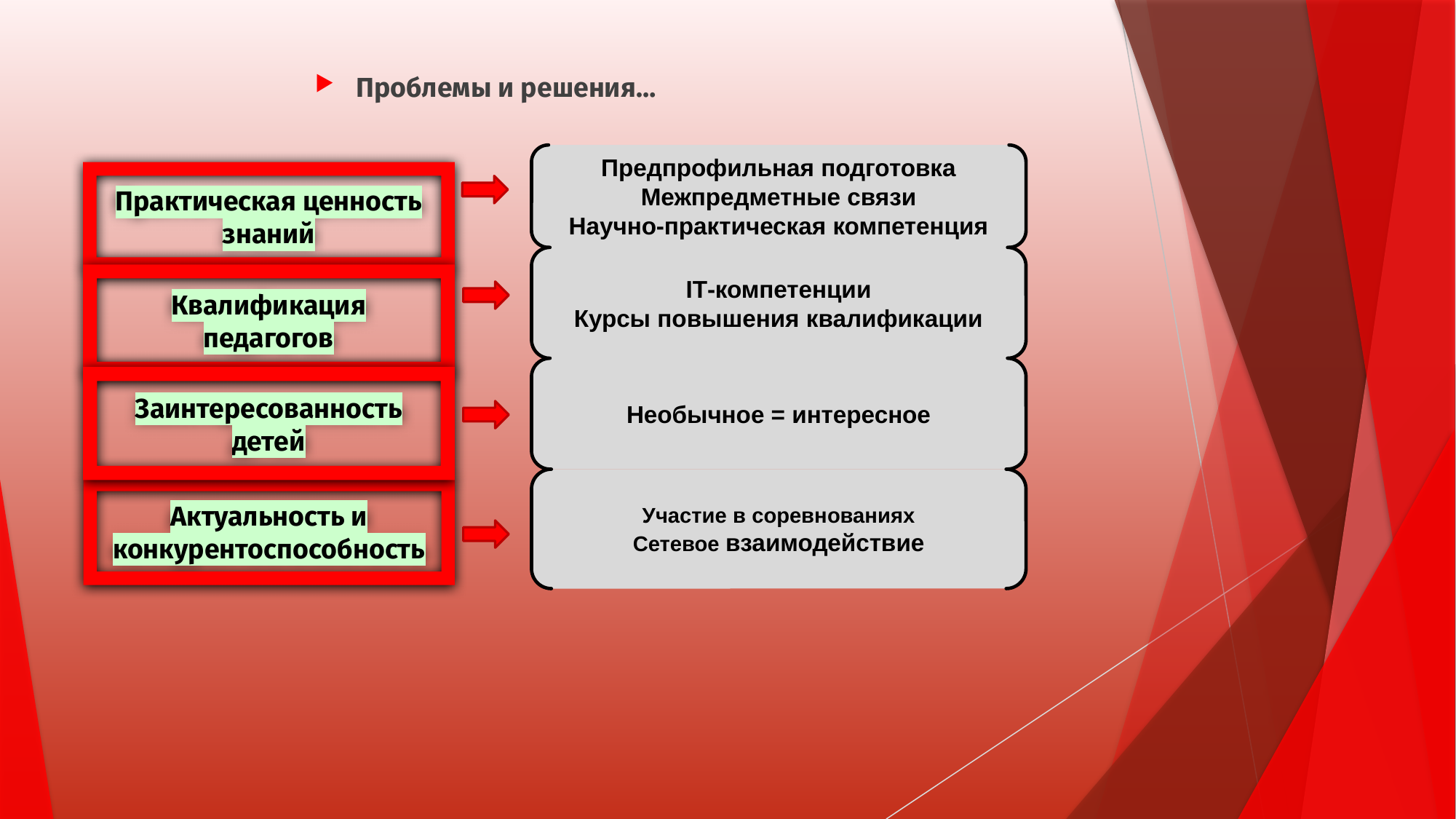

# Проблемы и решения…
Предпрофильная подготовка
Межпредметные связи
Научно-практическая компетенция
Практическая ценность знаний

IT-компетенции
Курсы повышения квалификации
Квалификация педагогов

Необычное = интересное
Заинтересованность детей

Участие в соревнованиях
Сетевое взаимодействие
Актуальность и конкурентоспособность